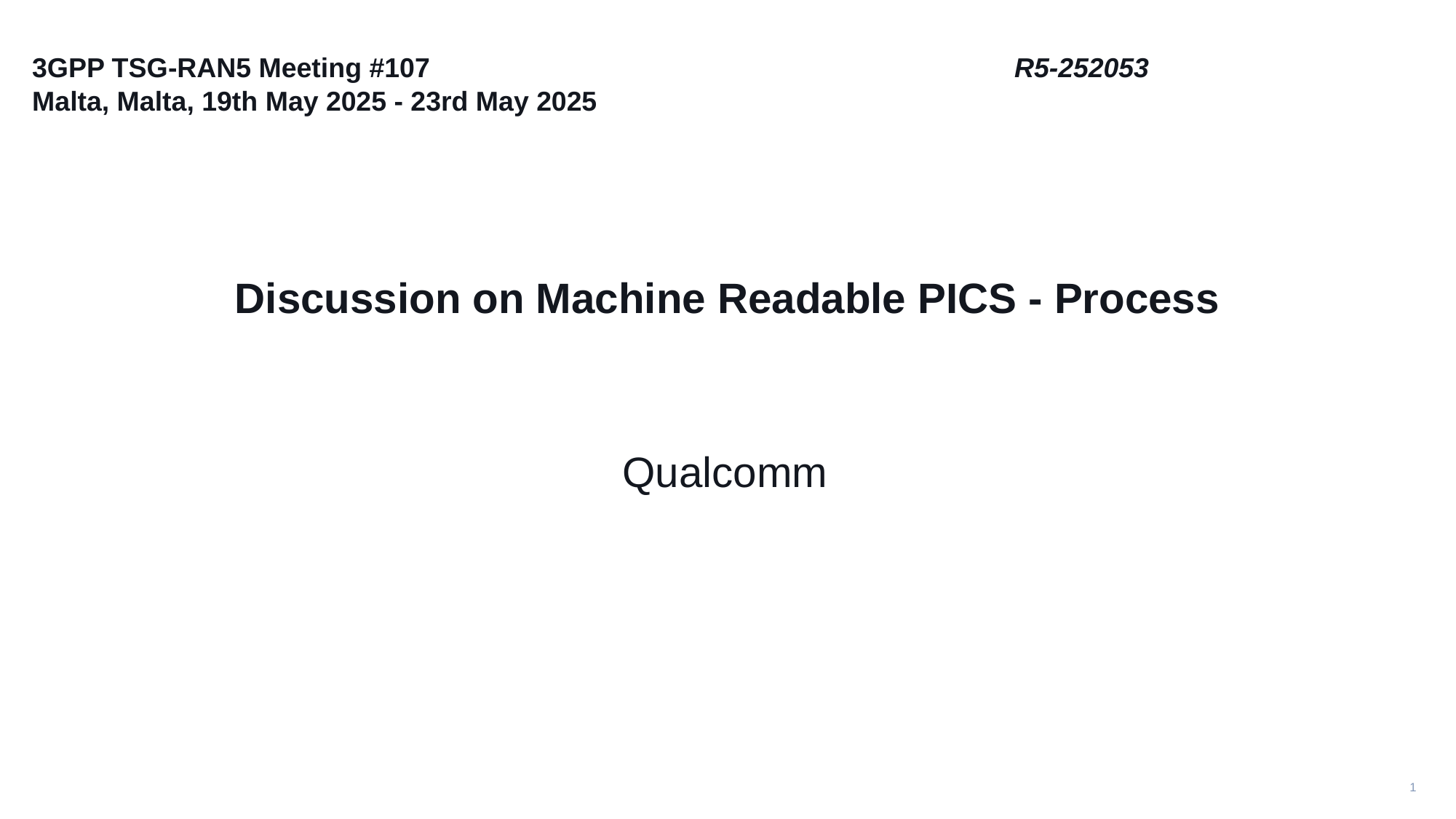

3GPP TSG-RAN5 Meeting #107						R5-252053
Malta, Malta, 19th May 2025 - 23rd May 2025

# Discussion on Machine Readable PICS - Process​
Qualcomm